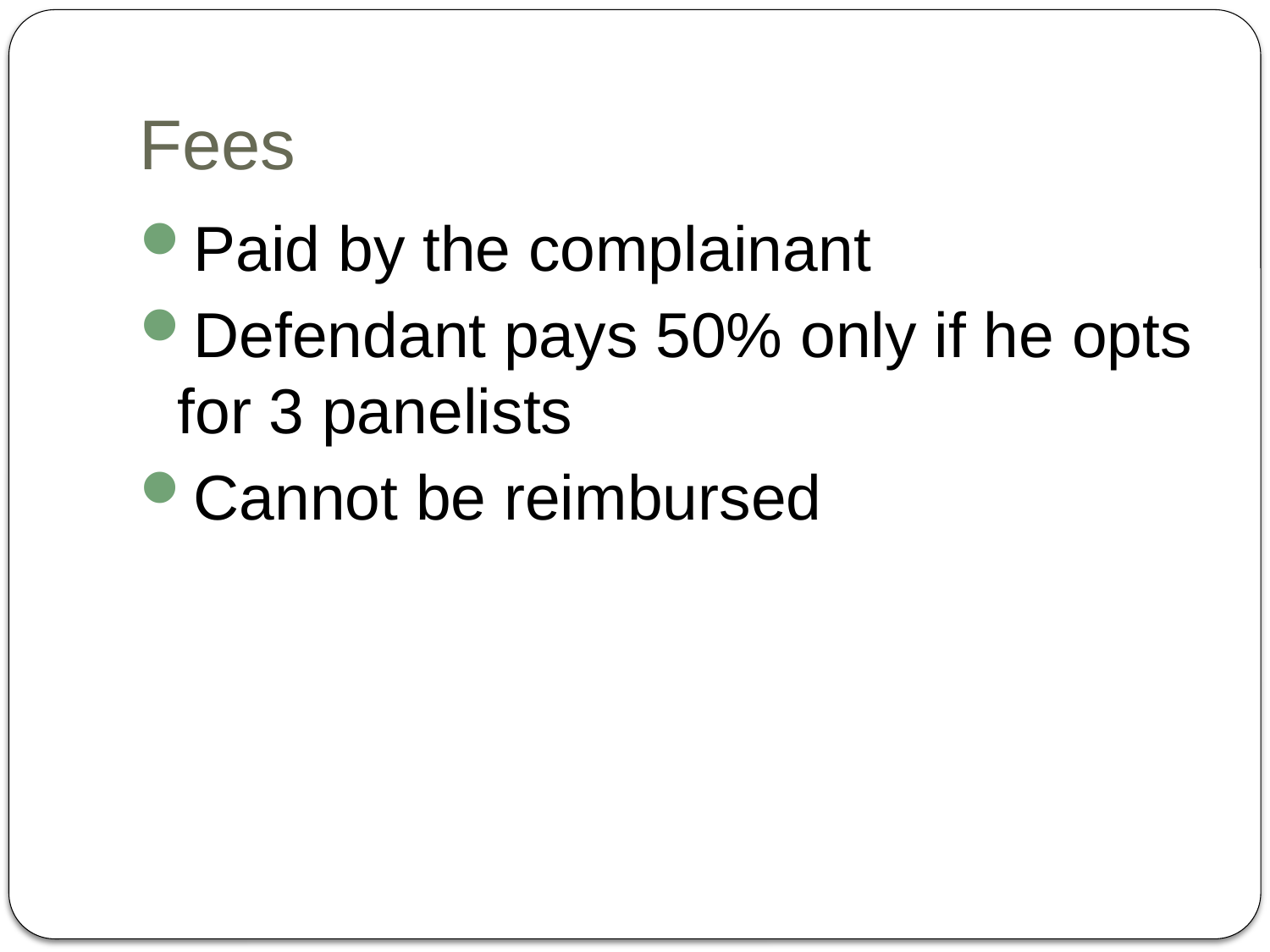

# Fees
Paid by the complainant
Defendant pays 50% only if he opts for 3 panelists
Cannot be reimbursed